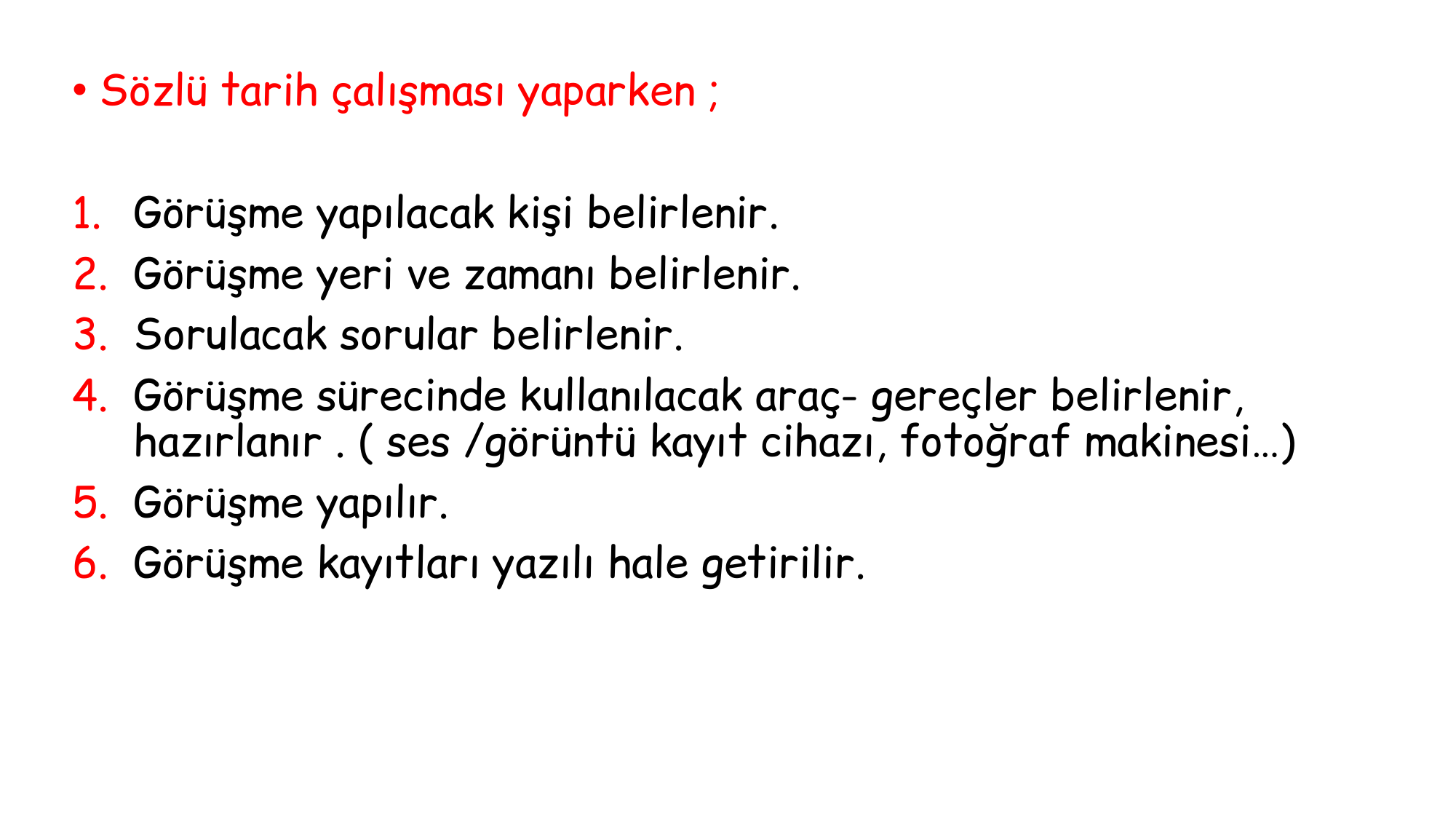

Sözlü tarih çalışması yaparken ;

Görüşme yapılacak kişi belirlenir.
Görüşme yeri ve zamanı belirlenir.
Sorulacak sorular belirlenir.
Görüşme sürecinde kullanılacak araç- gereçler belirlenir, hazırlanır . ( ses /görüntü kayıt cihazı, fotoğraf makinesi…)
Görüşme yapılır.
Görüşme kayıtları yazılı hale getirilir.